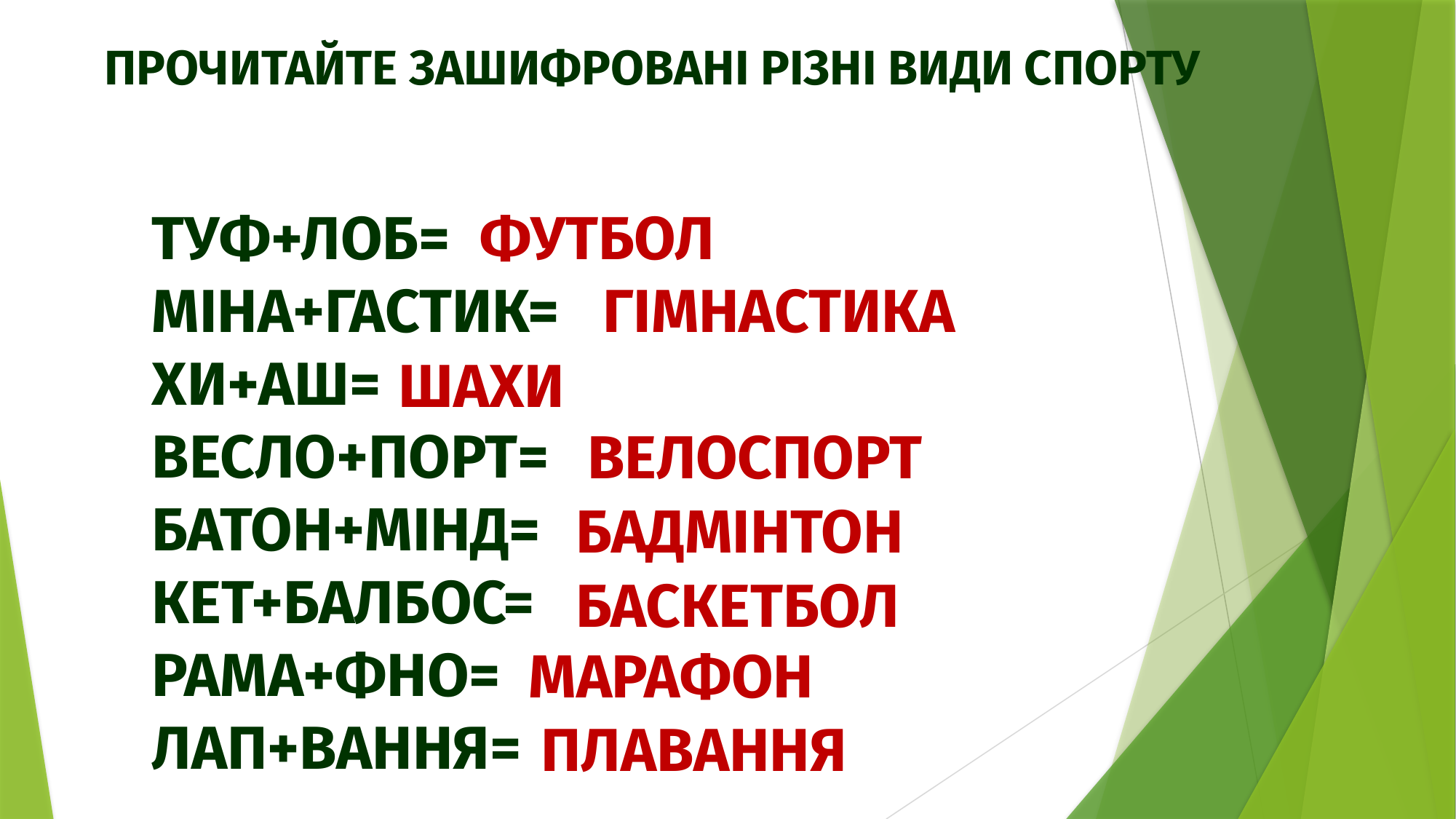

ПРОЧИТАЙТЕ ЗАШИФРОВАНІ РІЗНІ ВИДИ СПОРТУ
ТУФ+ЛОБ=
МІНА+ГАСТИК=
ХИ+АШ=
ВЕСЛО+ПОРТ=
БАТОН+МІНД=
КЕТ+БАЛБОС=
РАМА+ФНО=
ЛАП+ВАННЯ=
ФУТБОЛ
ГІМНАСТИКА
ШАХИ
ВЕЛОСПОРТ
БАДМІНТОН
БАСКЕТБОЛ
МАРАФОН
ПЛАВАННЯ